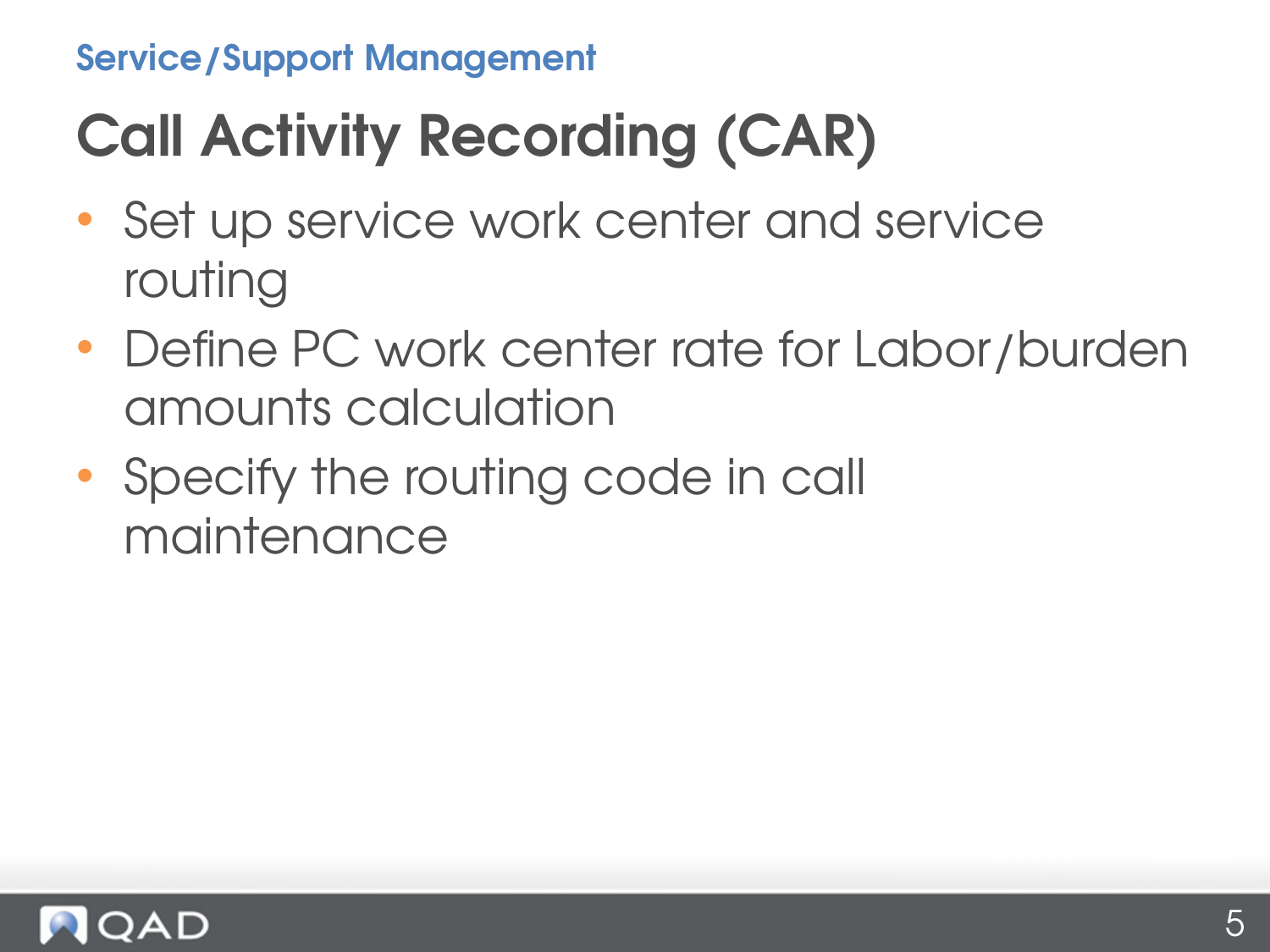

Service/Support Management
# Call Activity Recording (CAR)
Set up service work center and service routing
Define PC work center rate for Labor/burden amounts calculation
Specify the routing code in call maintenance

5